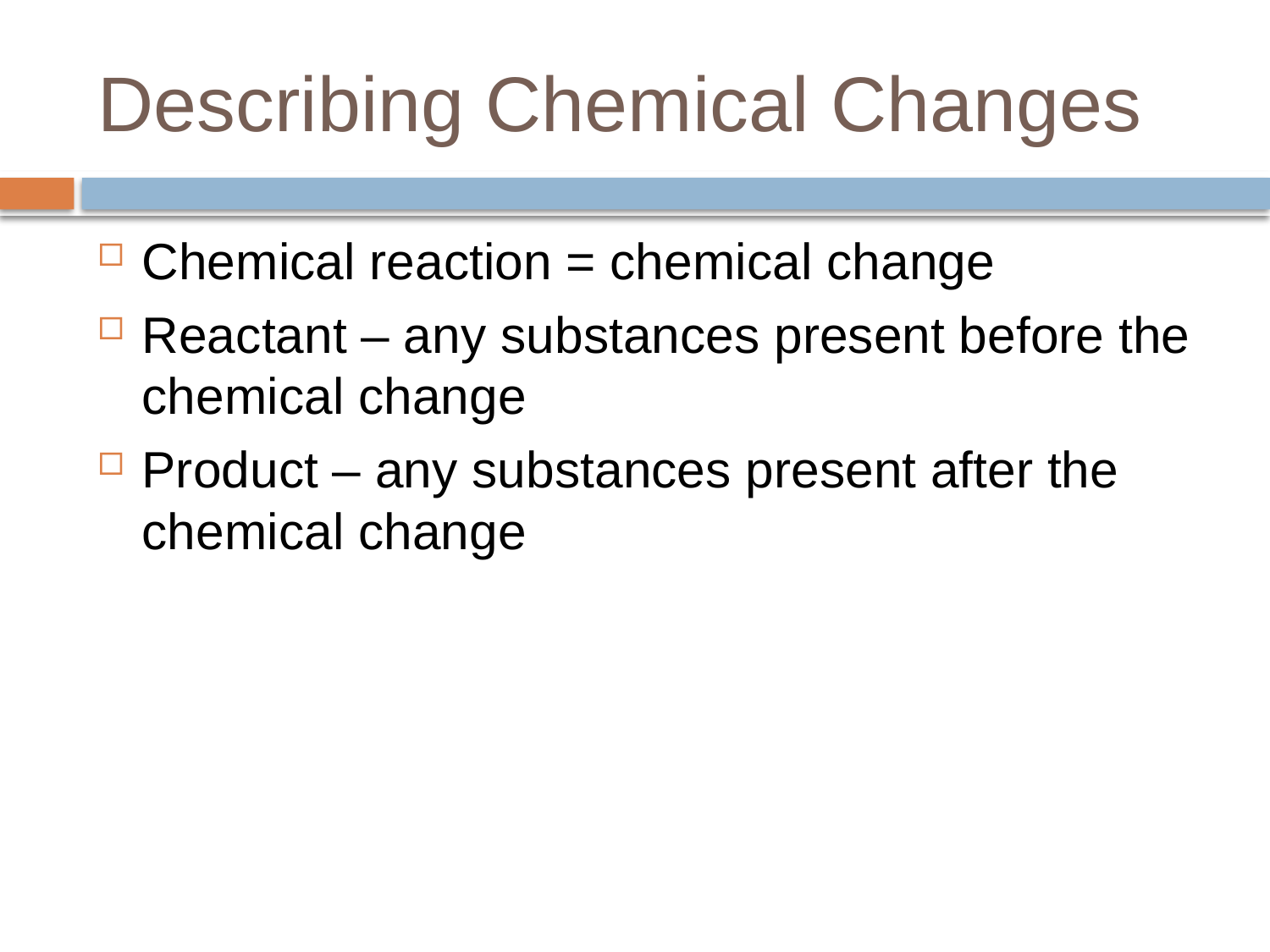

# Describing Chemical Changes
Chemical reaction = chemical change
Reactant – any substances present before the chemical change
Product – any substances present after the chemical change